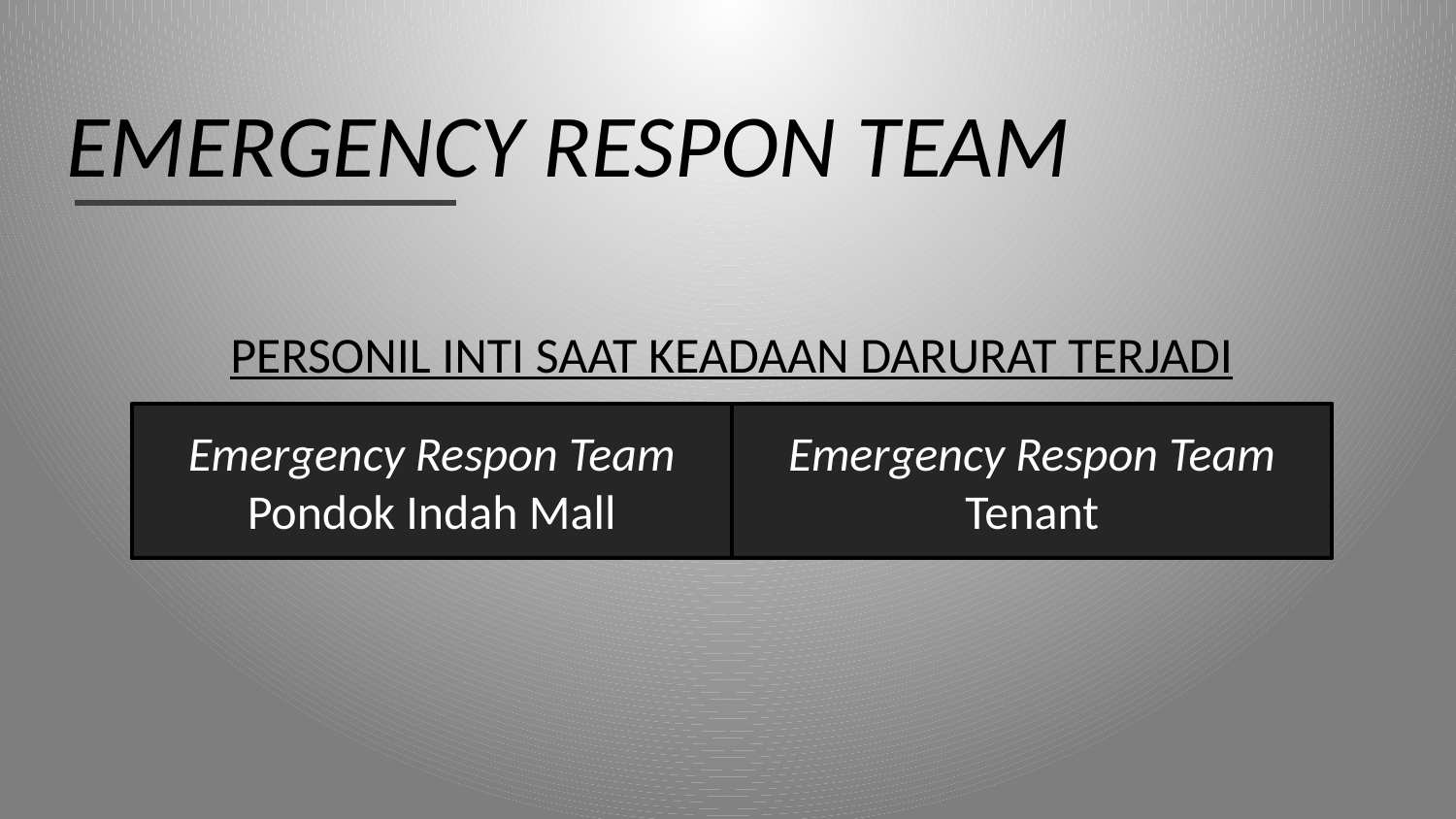

EMERGENCY RESPON TEAM
PERSONIL INTI SAAT KEADAAN DARURAT TERJADI
Emergency Respon Team Pondok Indah Mall
Emergency Respon Team Tenant